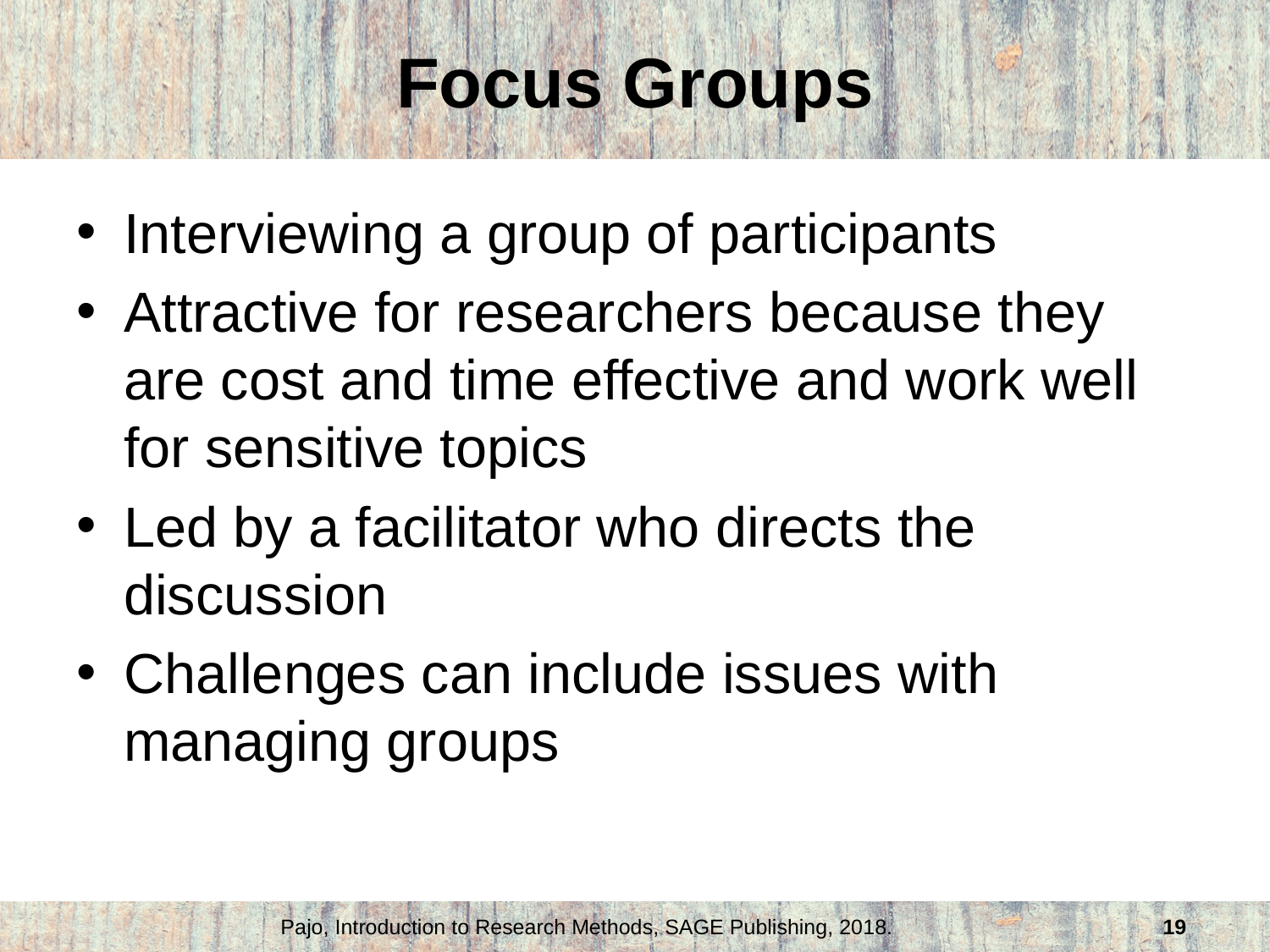

# Focus Groups
Interviewing a group of participants
Attractive for researchers because they are cost and time effective and work well for sensitive topics
Led by a facilitator who directs the discussion
Challenges can include issues with managing groups

Pajo, Introduction to Research Methods, SAGE Publishing, 2018.
19